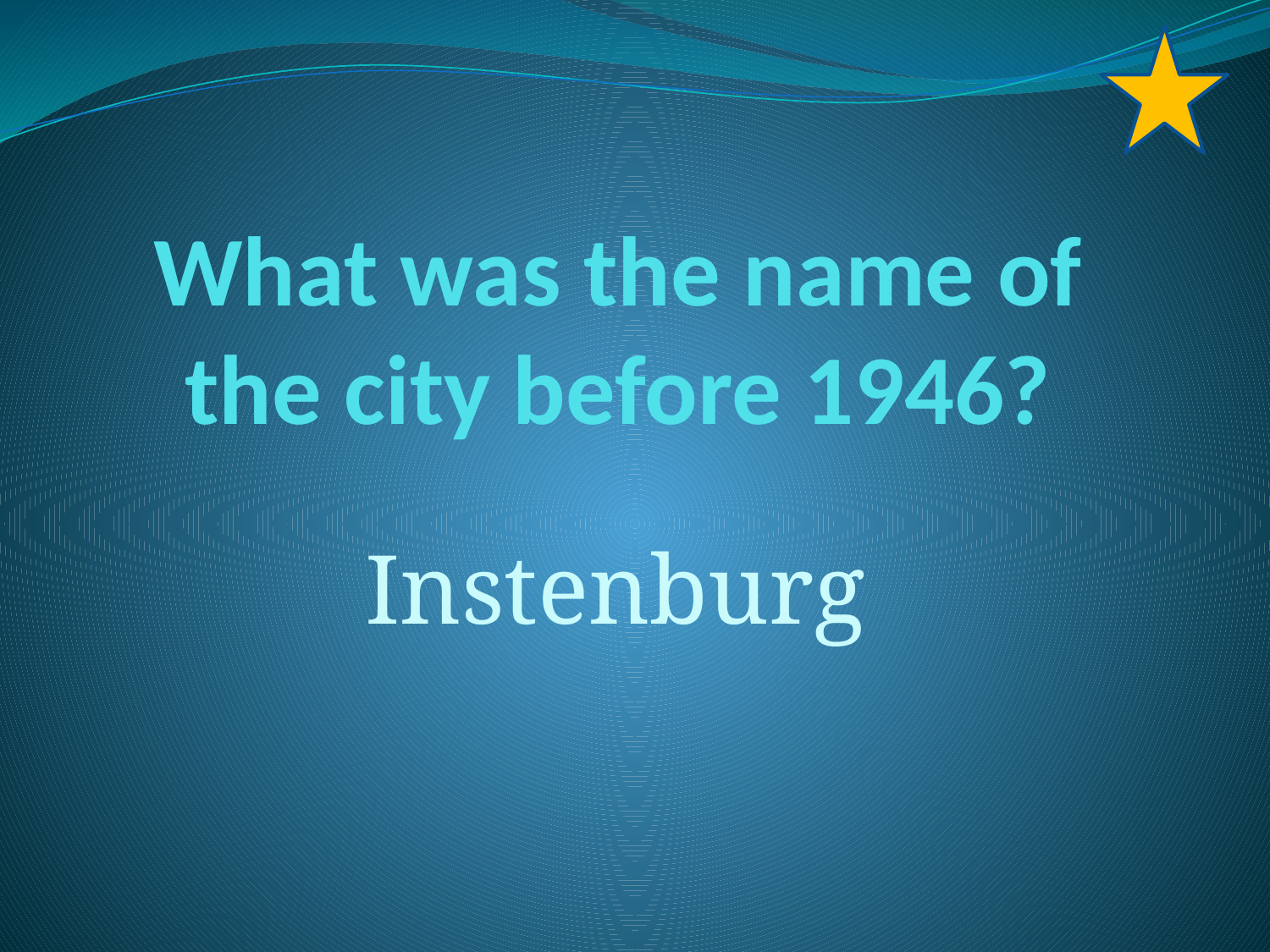

# What was the name of the city before 1946?

Instenburg